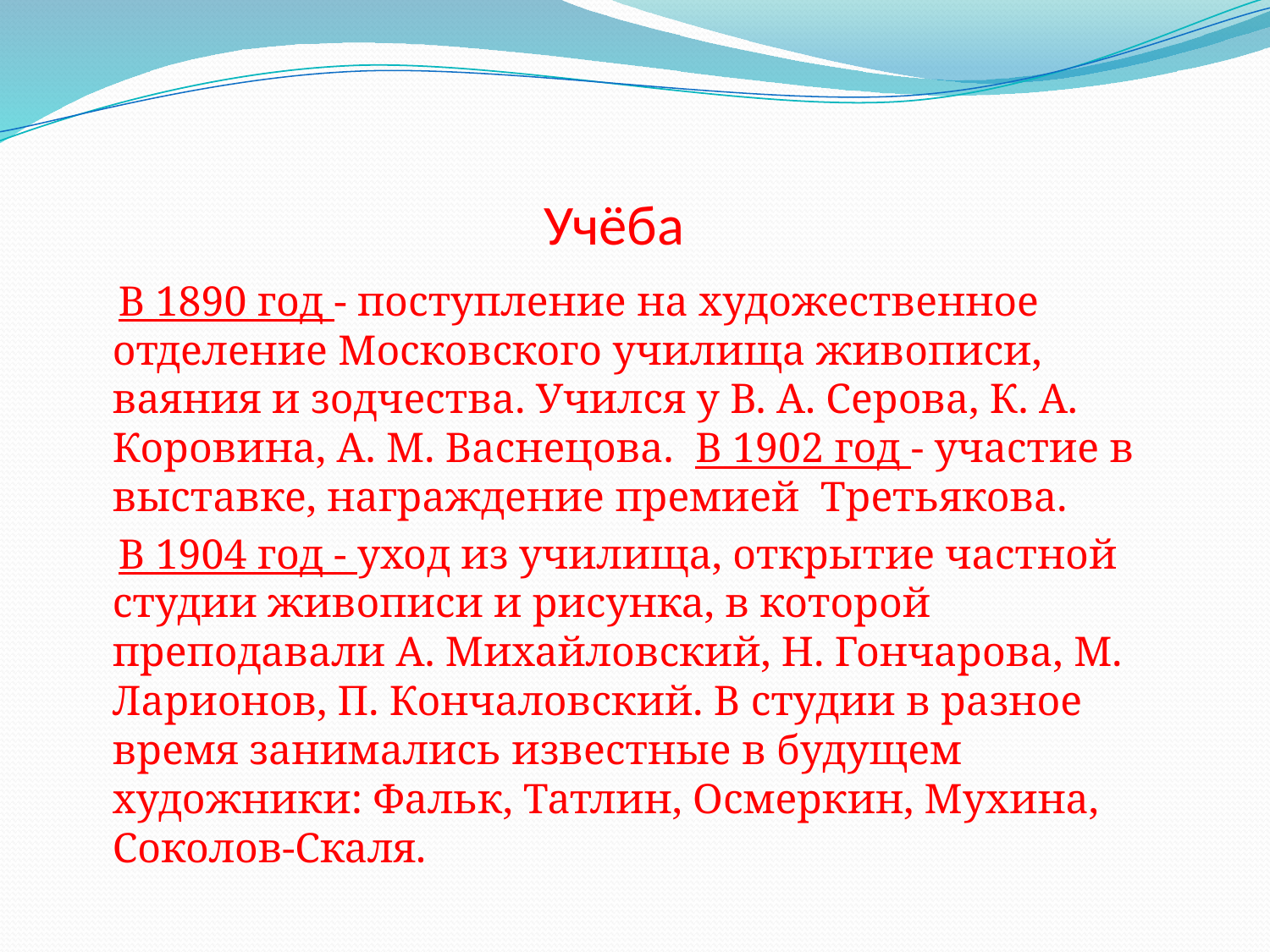

# Учёба
    В 1890 год - поступление на художественное отделение Московского училища живописи, ваяния и зодчества. Учился у В. А. Серова, К. А. Коровина, А. М. Васнецова.  В 1902 год - участие в выставке, награждение премией  Третьякова.
    В 1904 год - уход из училища, открытие частной студии живописи и рисунка, в которой преподавали А. Михайловский, Н. Гончарова, М. Ларионов, П. Кончаловский. В студии в разное время занимались известные в будущем художники: Фальк, Татлин, Осмеркин, Мухина, Соколов-Скаля.